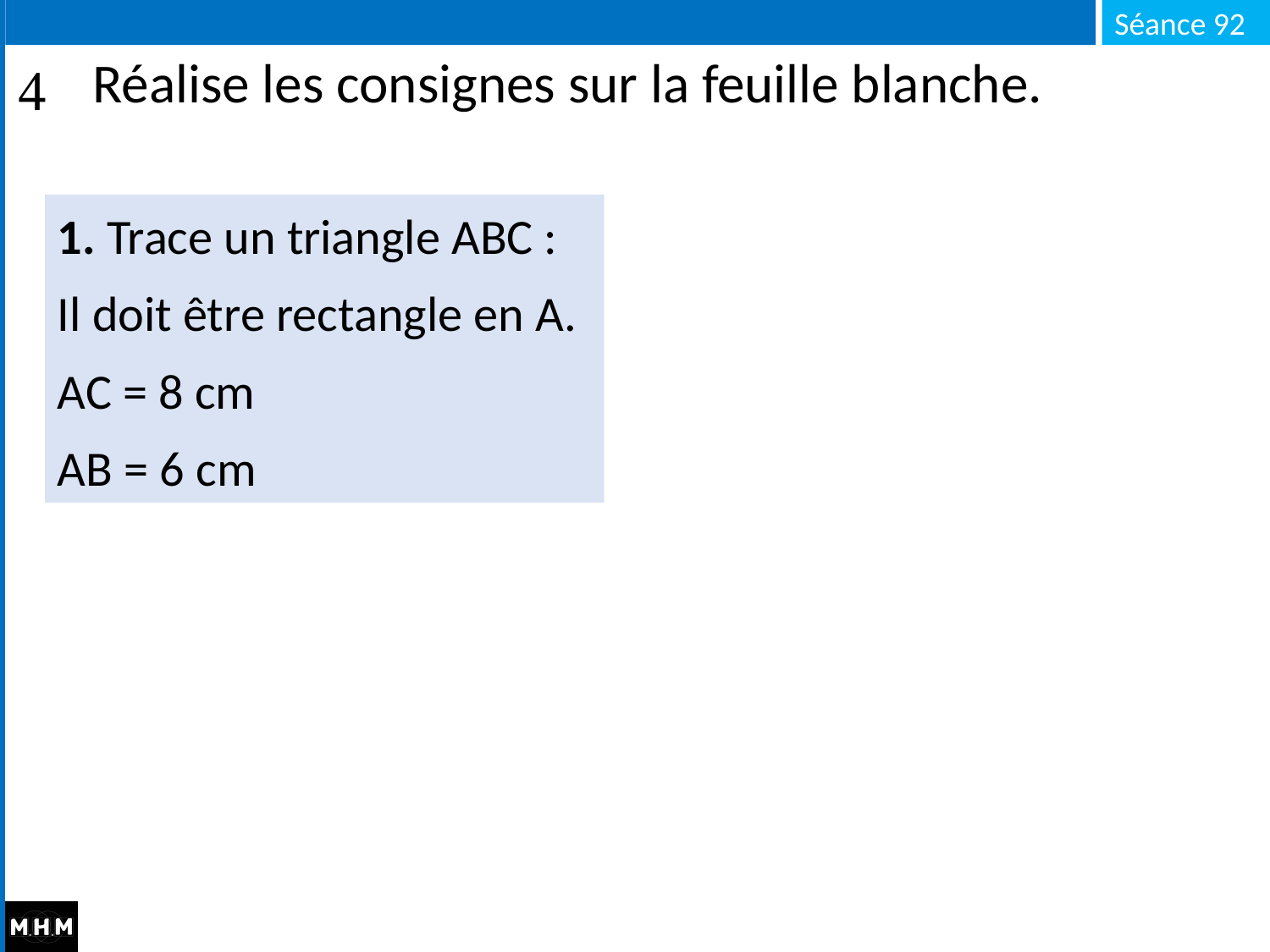

# Réalise les consignes sur la feuille blanche.
1. Trace un triangle ABC :
Il doit être rectangle en A.
AC = 8 cm
AB = 6 cm